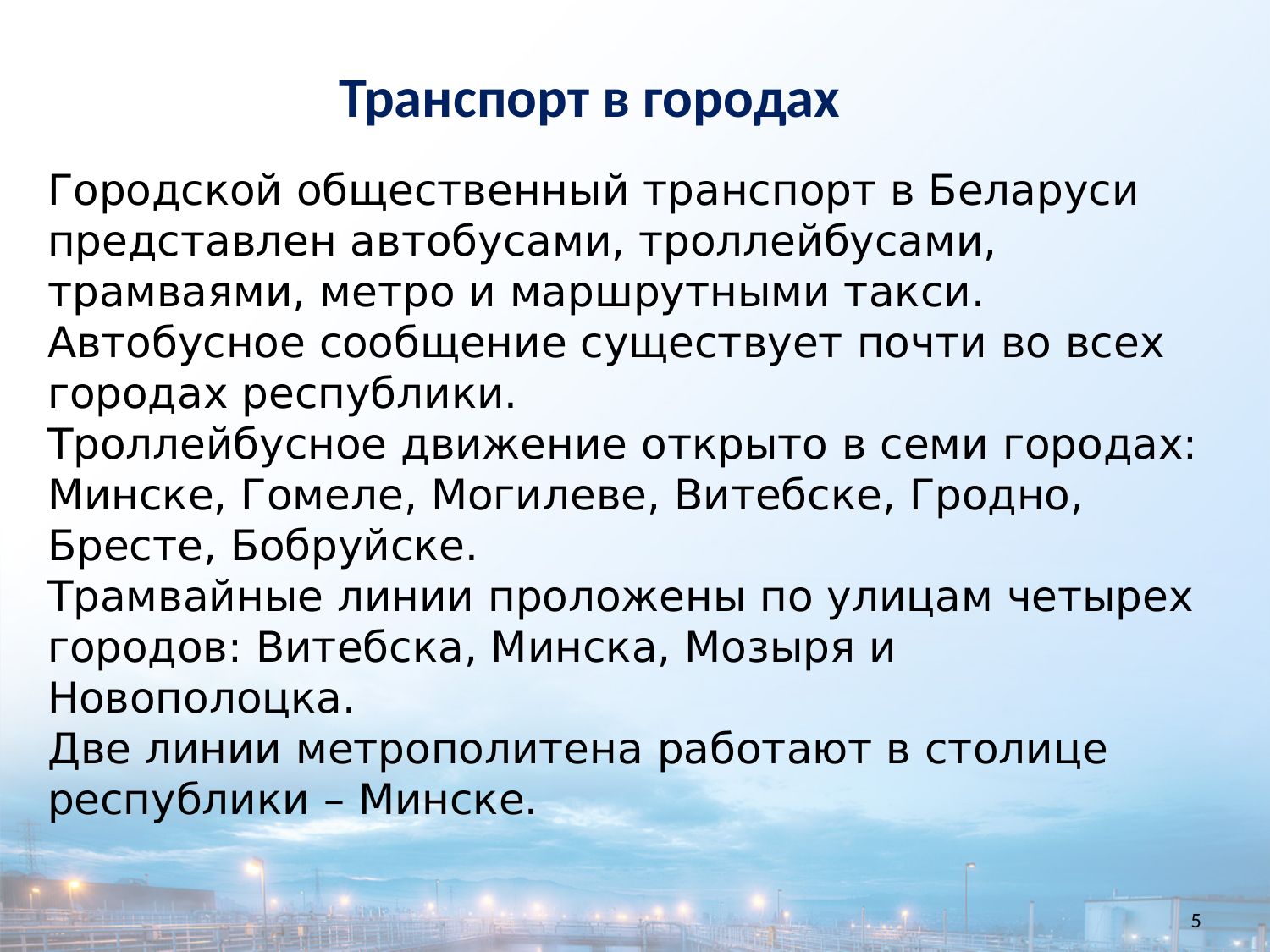

Транспорт в городах
Городской общественный транспорт в Беларуси представлен автобусами, троллейбусами, трамваями, метро и маршрутными такси. Автобусное сообщение существует почти во всех городах республики.
Троллейбусное движение открыто в семи городах: Минске, Гомеле, Могилеве, Витебске, Гродно, Бресте, Бобруйске.
Трамвайные линии проложены по улицам четырех городов: Витебска, Минска, Мозыря и Новополоцка.
Две линии метрополитена работают в столице республики – Минске.

5